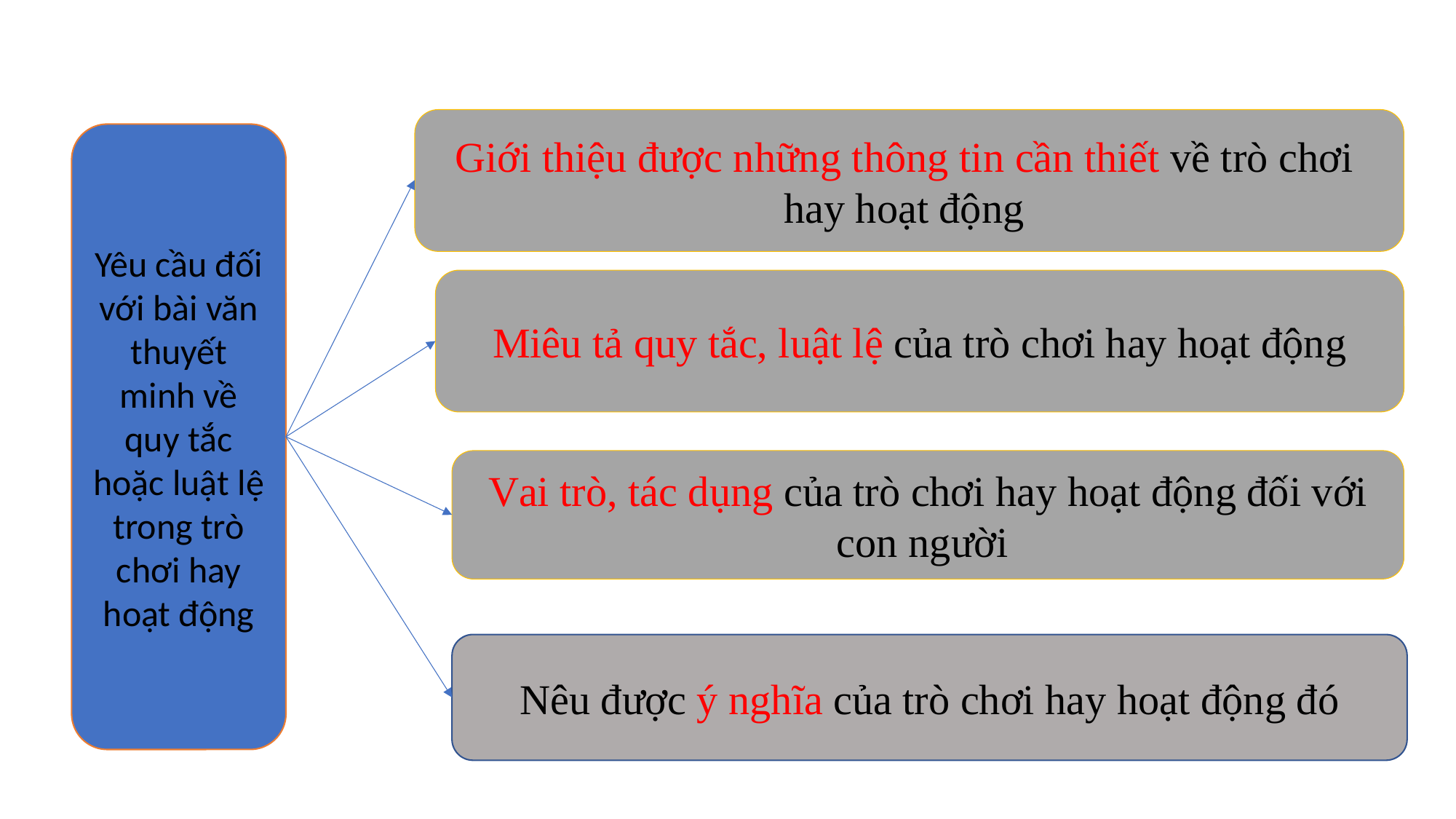

Giới thiệu được những thông tin cần thiết về trò chơi
hay hoạt động
Yêu cầu đối với bài văn thuyết minh về quy tắc hoặc luật lệ trong trò chơi hay hoạt động
Miêu tả quy tắc, luật lệ của trò chơi hay hoạt động
Vai trò, tác dụng của trò chơi hay hoạt động đối với con người
Nêu được ý nghĩa của trò chơi hay hoạt động đó